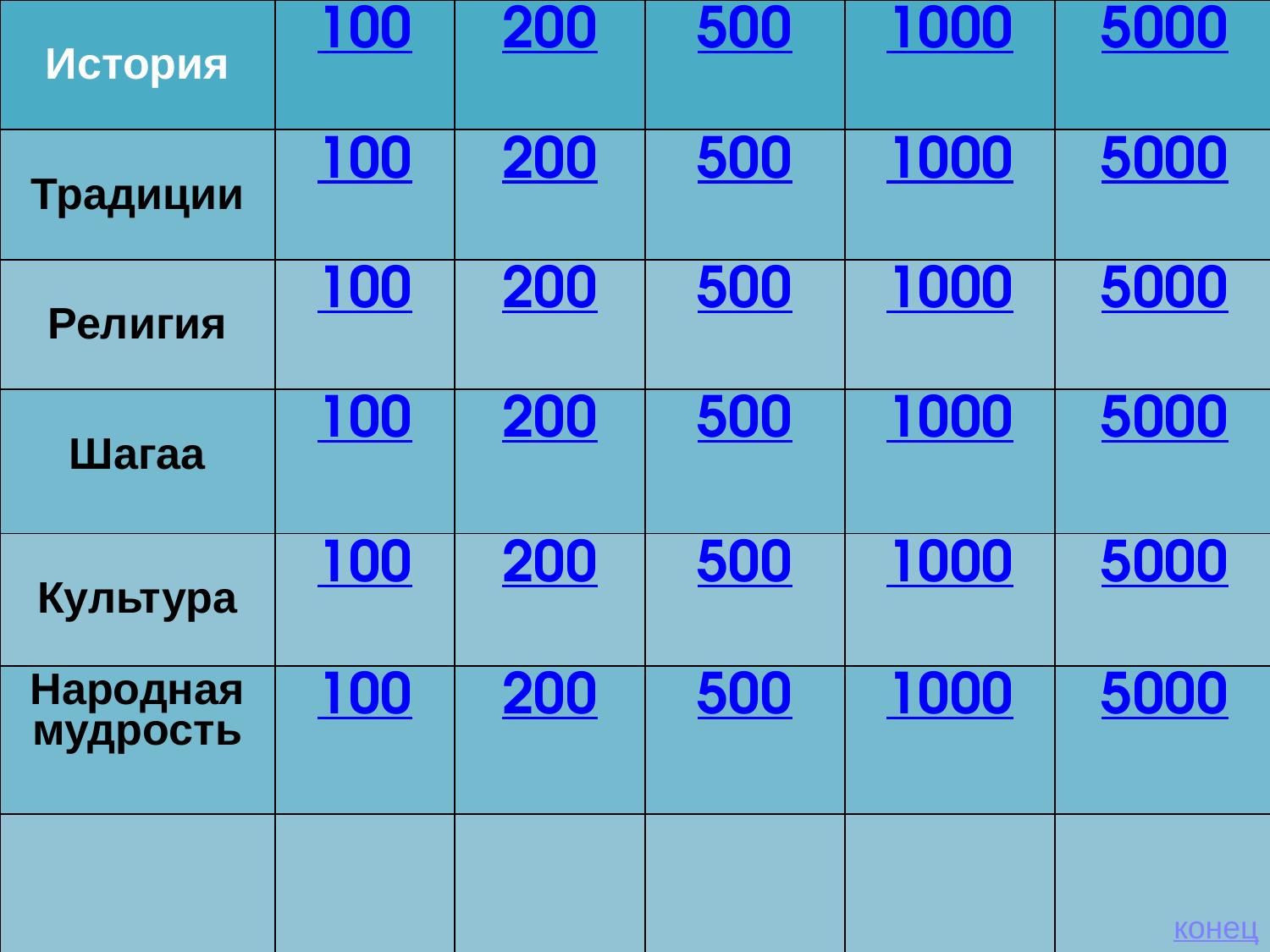

| История | 100 | 200 | 500 | 1000 | 5000 |
| --- | --- | --- | --- | --- | --- |
| Традиции | 100 | 200 | 500 | 1000 | 5000 |
| Религия | 100 | 200 | 500 | 1000 | 5000 |
| Шагаа | 100 | 200 | 500 | 1000 | 5000 |
| Культура | 100 | 200 | 500 | 1000 | 5000 |
| Народная мудрость | 100 | 200 | 500 | 1000 | 5000 |
|  |  |  |  |  |  |
# конец
конец